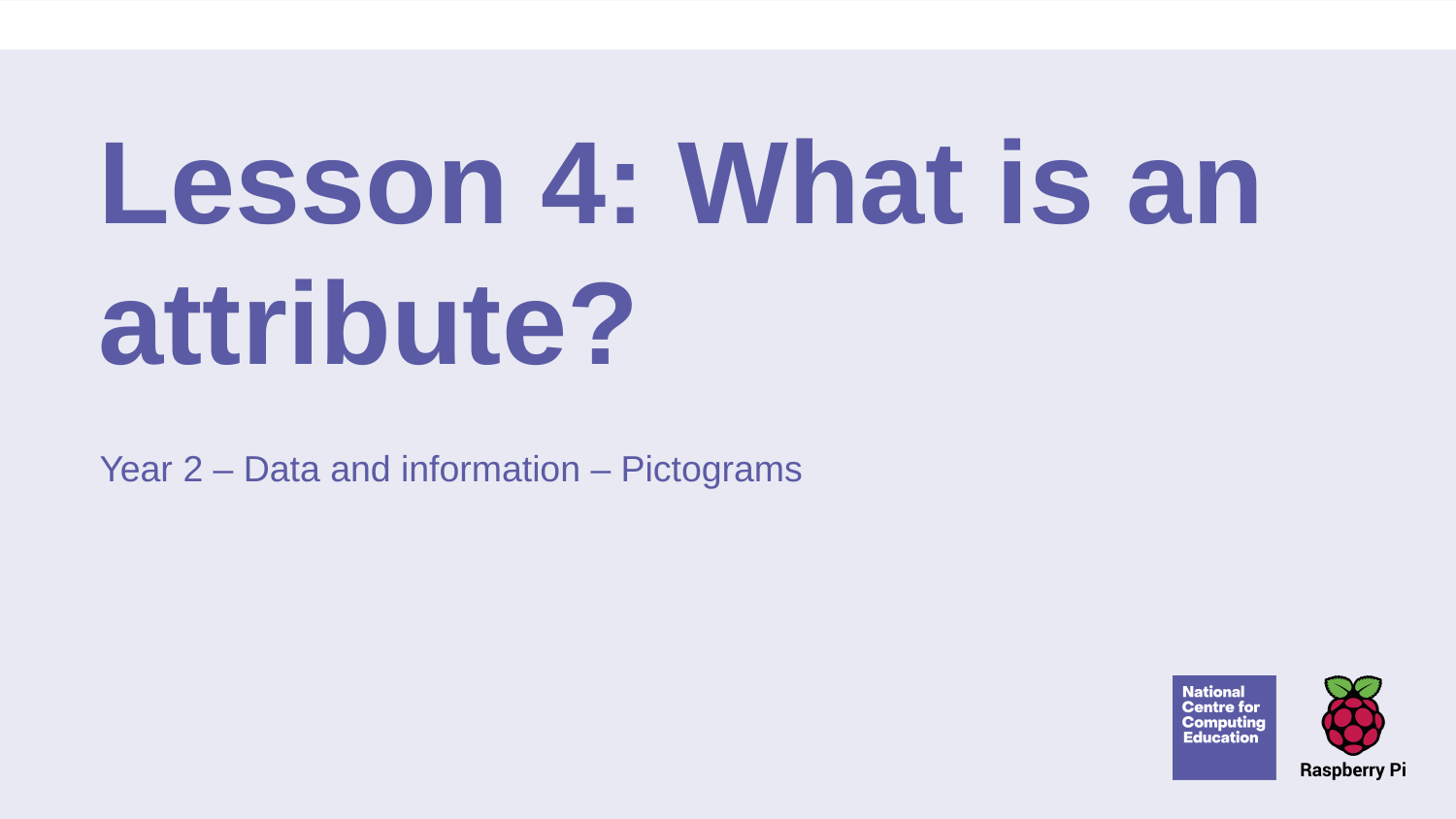

# Lesson 4: What is an attribute?
Year 2 – Data and information – Pictograms